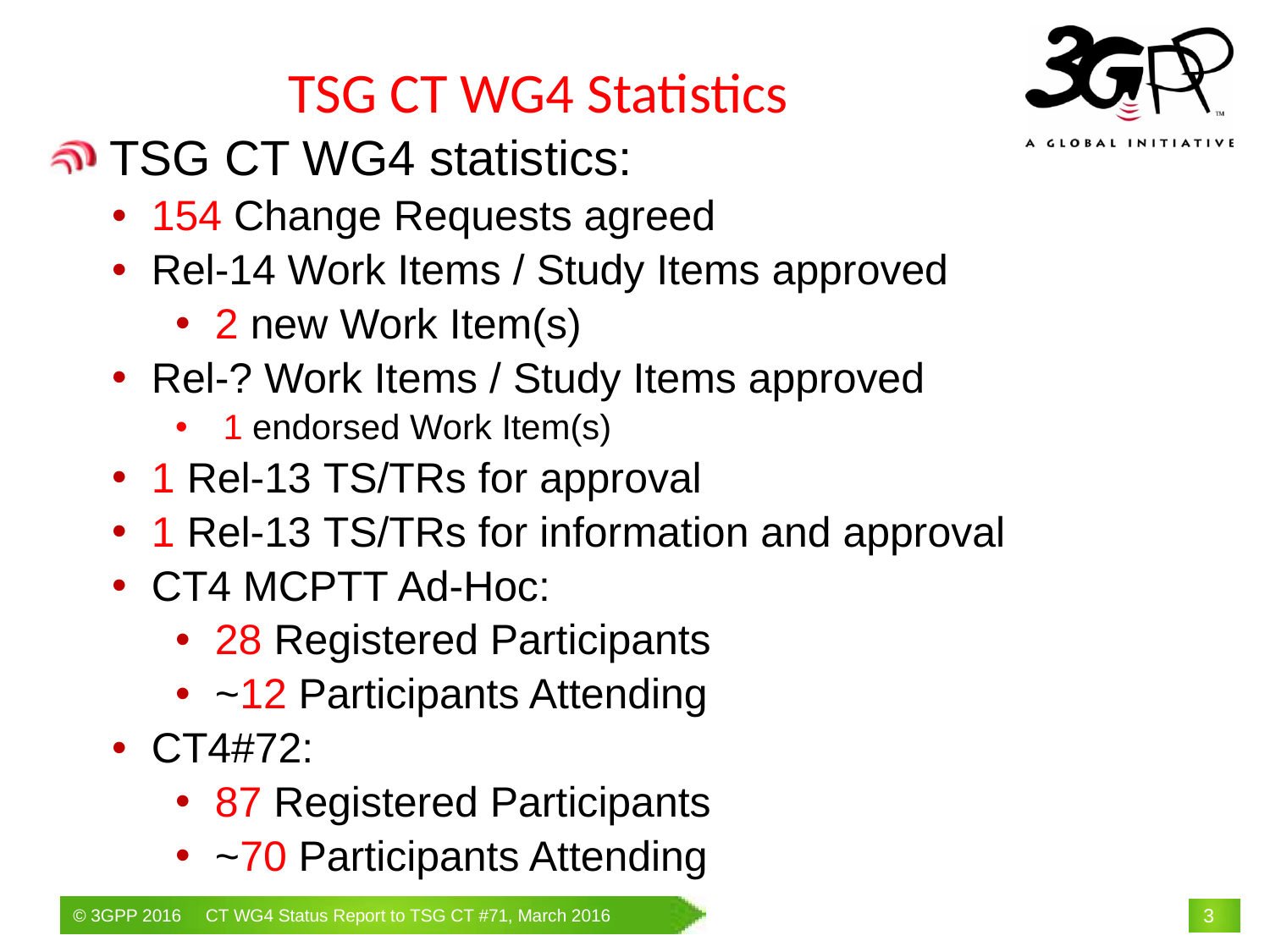

TSG CT WG4 Statistics
 TSG CT WG4 statistics:
154 Change Requests agreed
Rel-14 Work Items / Study Items approved
2 new Work Item(s)
Rel-? Work Items / Study Items approved
1 endorsed Work Item(s)
1 Rel-13 TS/TRs for approval
1 Rel-13 TS/TRs for information and approval
CT4 MCPTT Ad-Hoc:
28 Registered Participants
~12 Participants Attending
CT4#72:
87 Registered Participants
~70 Participants Attending